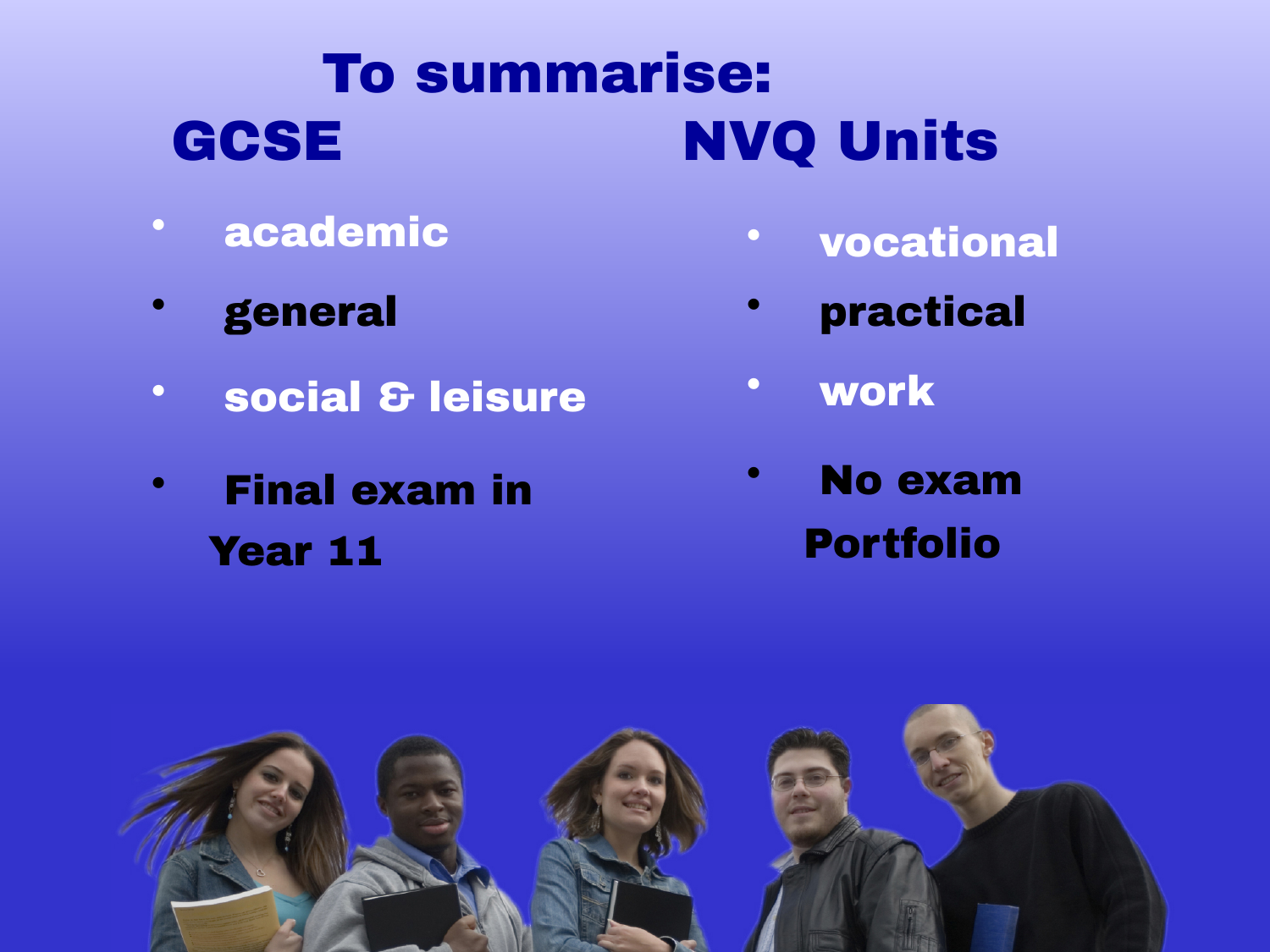

To summarise:
GCSE                  NVQ Units
   academic
   vocational
   general
   practical
   work

   social & leisure

   No exam
    Portfolio
   Final exam in
    Year 11